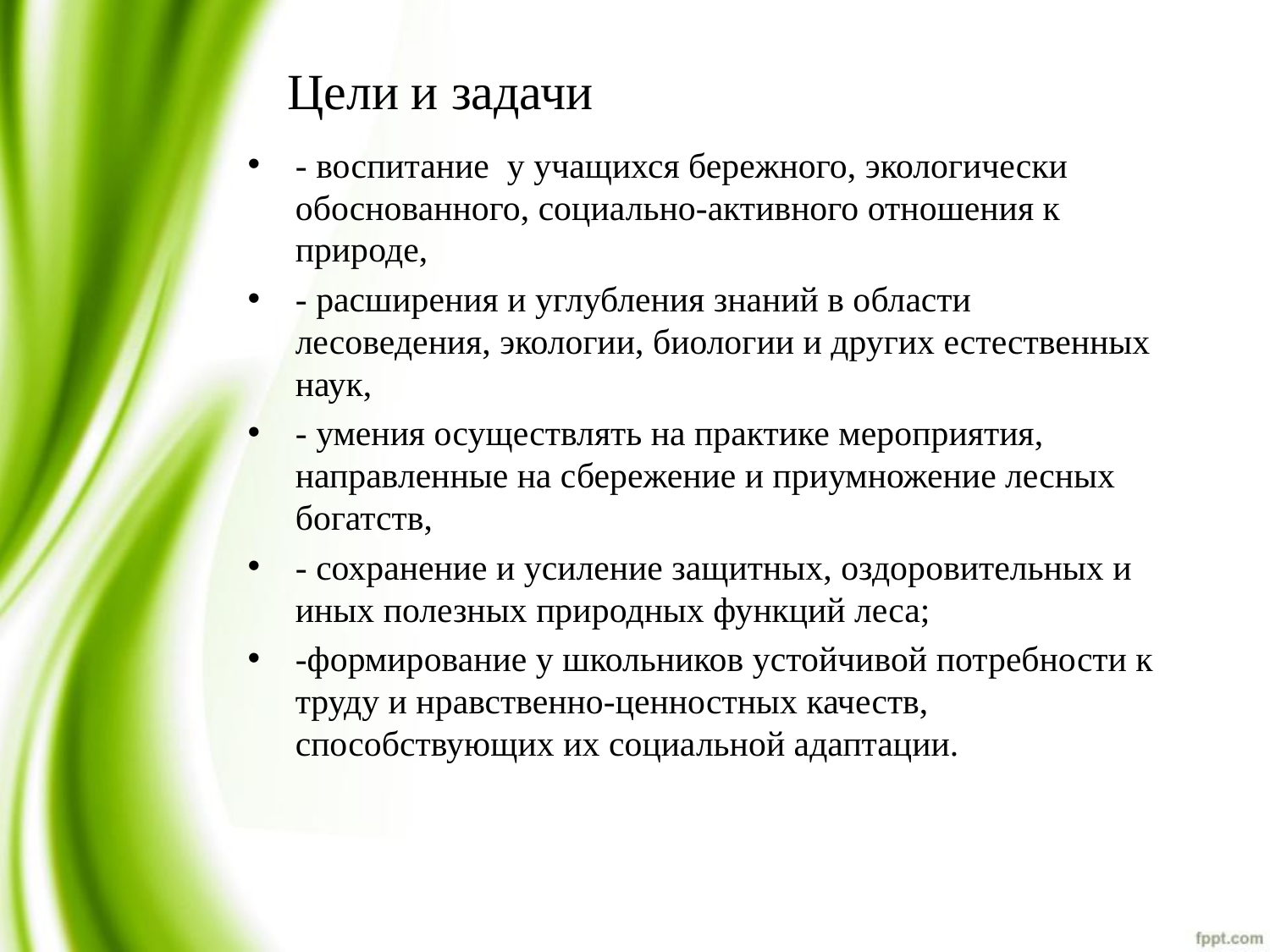

# Цели и задачи
- воспитание  у учащихся бережного, экологически обоснованного, социально-активного отношения к природе,
- расширения и углубления знаний в области лесоведения, экологии, биологии и других естественных наук,
- умения осуществлять на практике мероприятия, направленные на сбережение и приумножение лесных богатств,
- сохранение и усиление защитных, оздоровительных и иных полезных природных функций леса;
-формирование у школьников устойчивой потребности к труду и нравственно-ценностных качеств, способствующих их социальной адаптации.